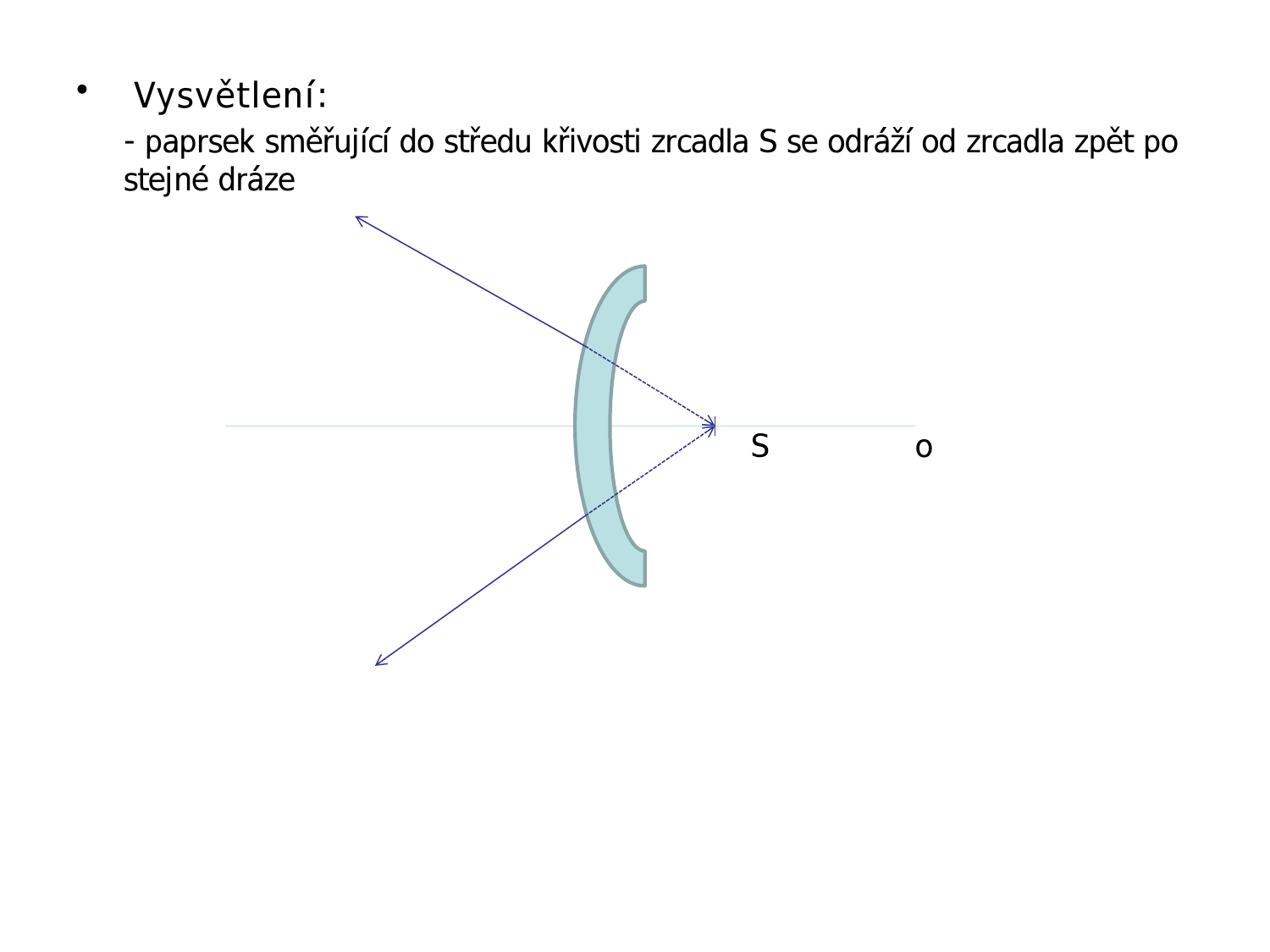

Vysvětlení:
	- paprsek směřující do středu křivosti zrcadla S se odráží od zrcadla zpět po stejné dráze

				  	            S	   o